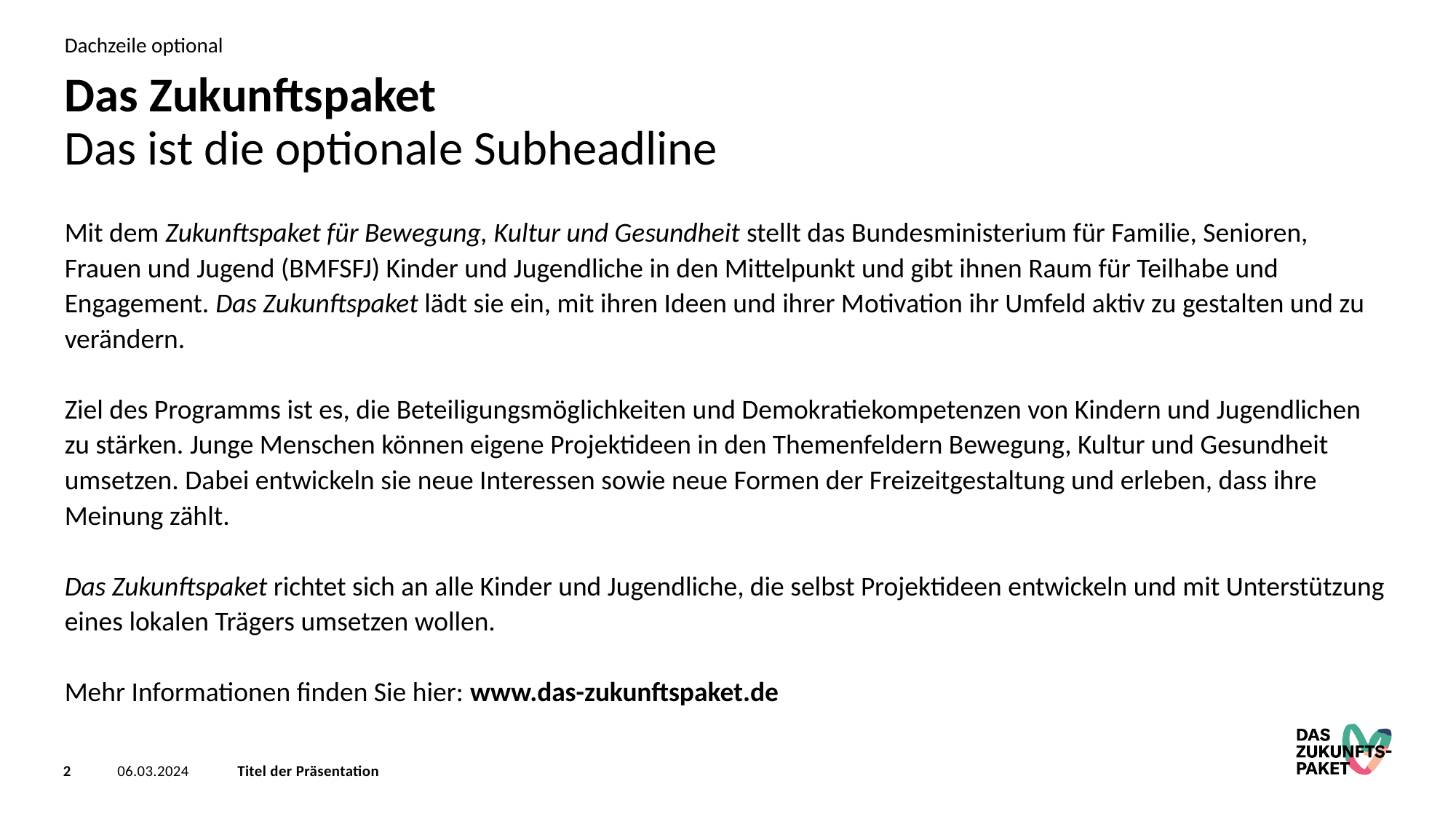

Dachzeile optional
# Das Zukunftspaket
Das ist die optionale Subheadline
Mit dem Zukunftspaket für Bewegung, Kultur und Gesundheit stellt das Bundesministerium für Familie, Senioren, Frauen und Jugend (BMFSFJ) Kinder und Jugendliche in den Mittelpunkt und gibt ihnen Raum für Teilhabe und Engagement. Das Zukunftspaket lädt sie ein, mit ihren Ideen und ihrer Motivation ihr Umfeld aktiv zu gestalten und zu verändern.
Ziel des Programms ist es, die Beteiligungsmöglichkeiten und Demokratiekompetenzen von Kindern und Jugendlichen zu stärken. Junge Menschen können eigene Projektideen in den Themenfeldern Bewegung, Kultur und Gesundheit umsetzen. Dabei entwickeln sie neue Interessen sowie neue Formen der Freizeitgestaltung und erleben, dass ihre Meinung zählt.
Das Zukunftspaket richtet sich an alle Kinder und Jugendliche, die selbst Projektideen entwickeln und mit Unterstützung eines lokalen Trägers umsetzen wollen.
Mehr Informationen finden Sie hier: www.das-zukunftspaket.de
2
06.03.2024
Titel der Präsentation